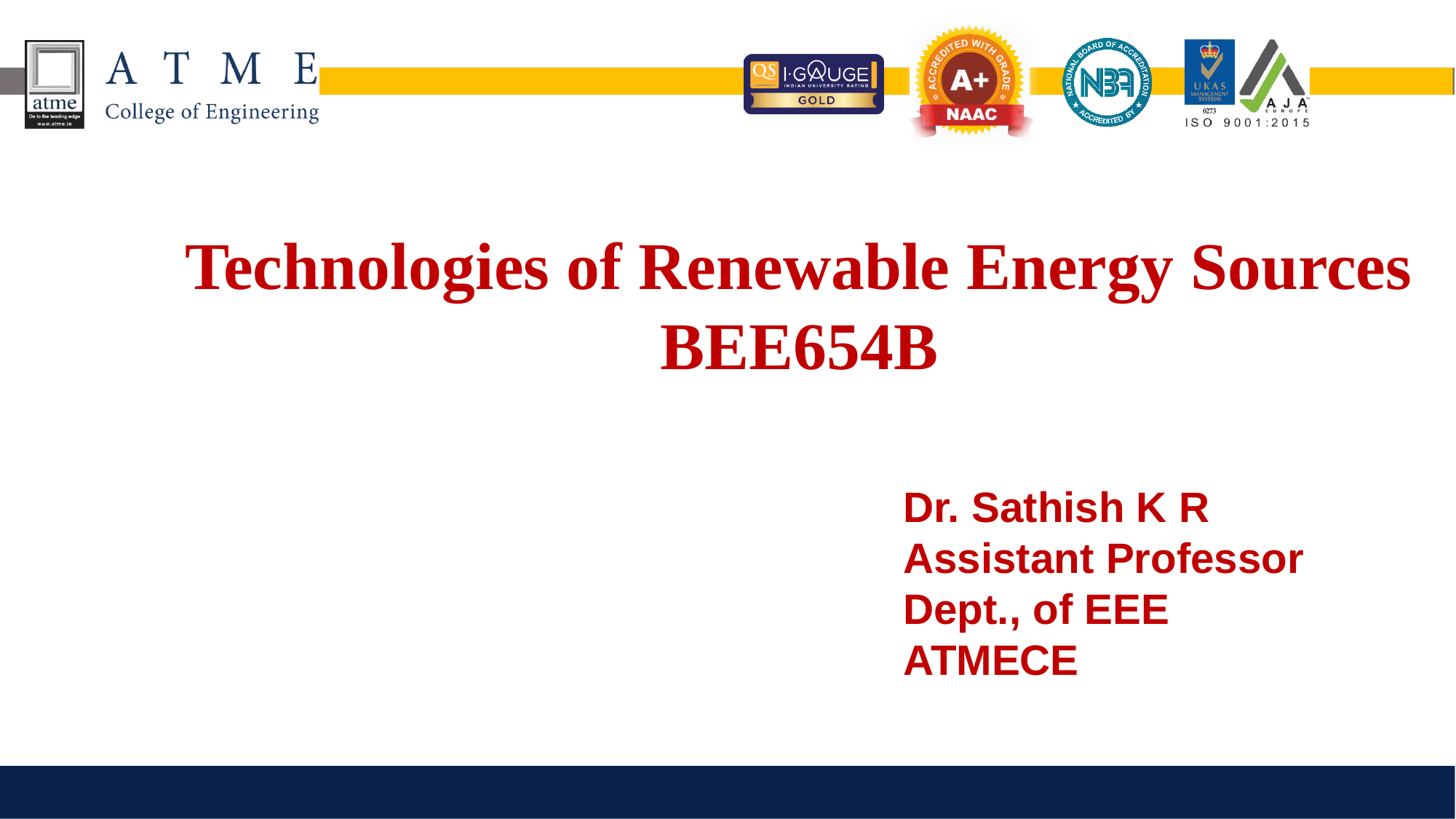

Technologies of Renewable Energy Sources
BEE654B
Dr. Sathish K R
Assistant Professor
Dept., of EEE
ATMECE